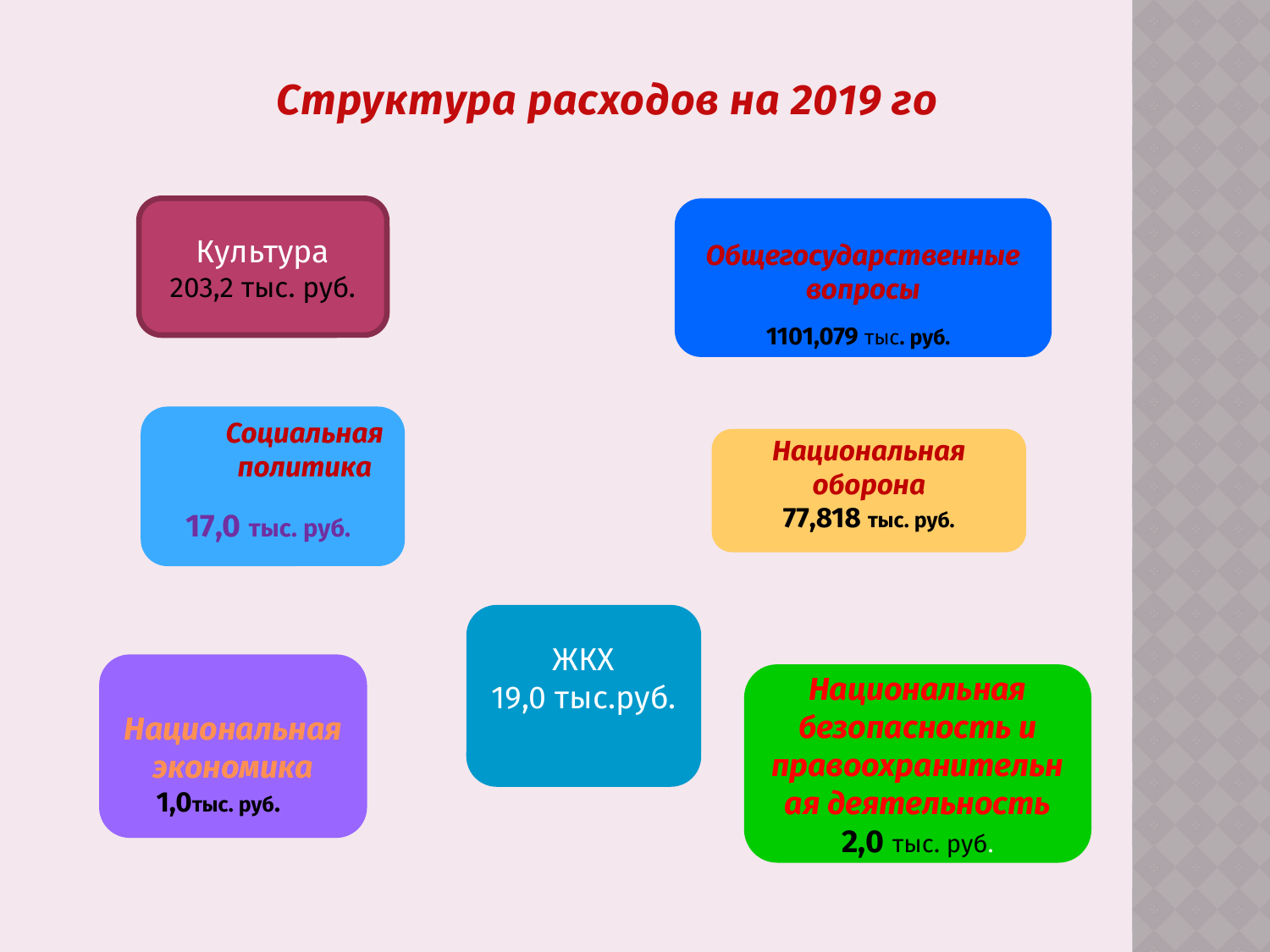

Структура расходов на 2019 год
Культура
203,2 тыс. руб.

Общегосударственные вопросы
1101,079 тыс. руб.

Социальная политика
17,0 тыс. руб.
Национальная оборона

77,818 тыс. руб.
ЖКХ
19,0 тыс.руб.

Национальная экономика
Национальная безопасность и правоохранительная деятельность
2,0 тыс. руб.

1,0тыс. руб.